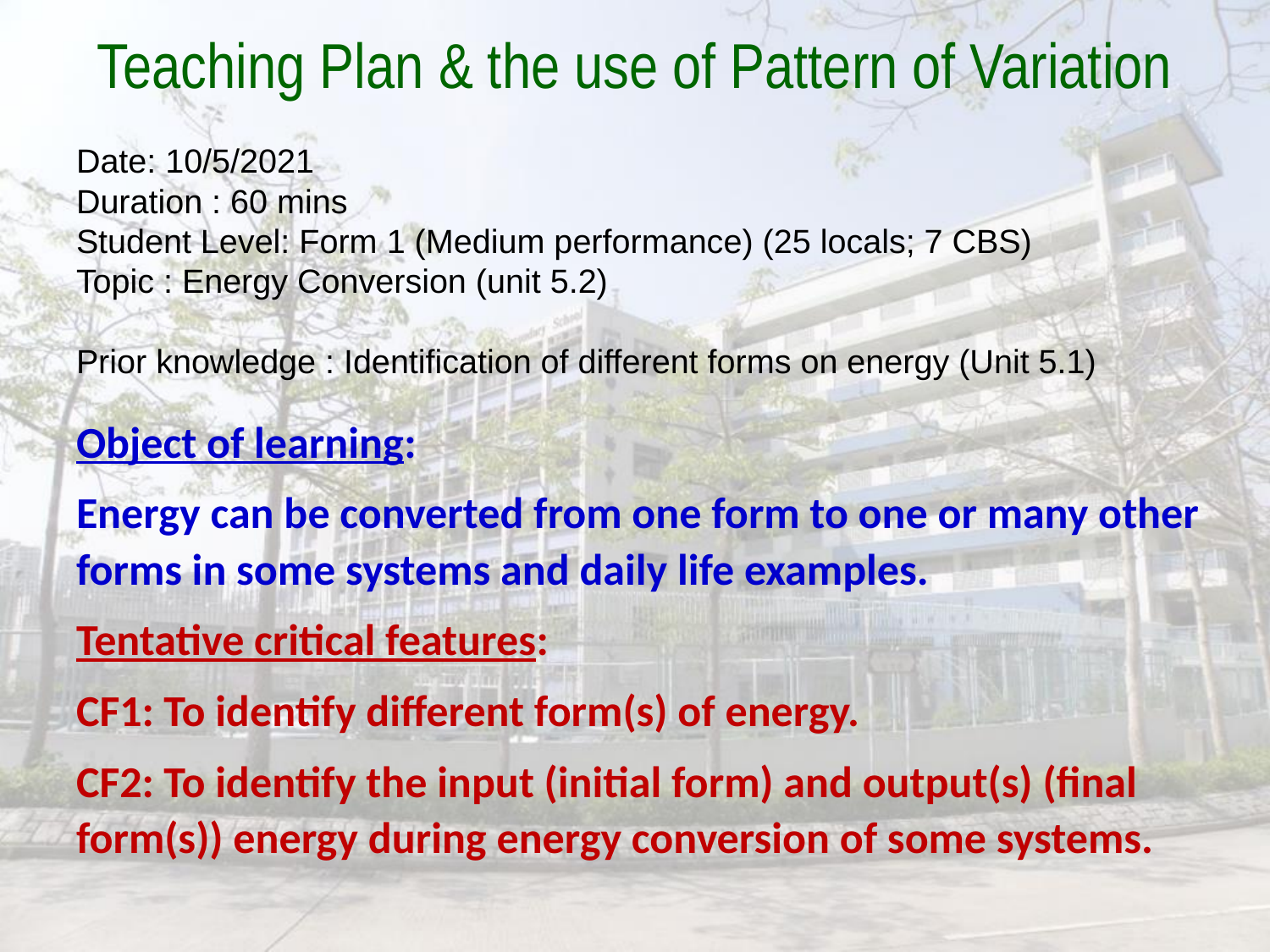

# Teaching Plan & the use of Pattern of Variation
Date: 10/5/2021
Duration : 60 mins
Student Level: Form 1 (Medium performance) (25 locals; 7 CBS)
Topic : Energy Conversion (unit 5.2)

Prior knowledge : Identification of different forms on energy (Unit 5.1)

Object of learning:
Energy can be converted from one form to one or many other forms in some systems and daily life examples.
Tentative critical features:
CF1: To identify different form(s) of energy.
CF2: To identify the input (initial form) and output(s) (final form(s)) energy during energy conversion of some systems.